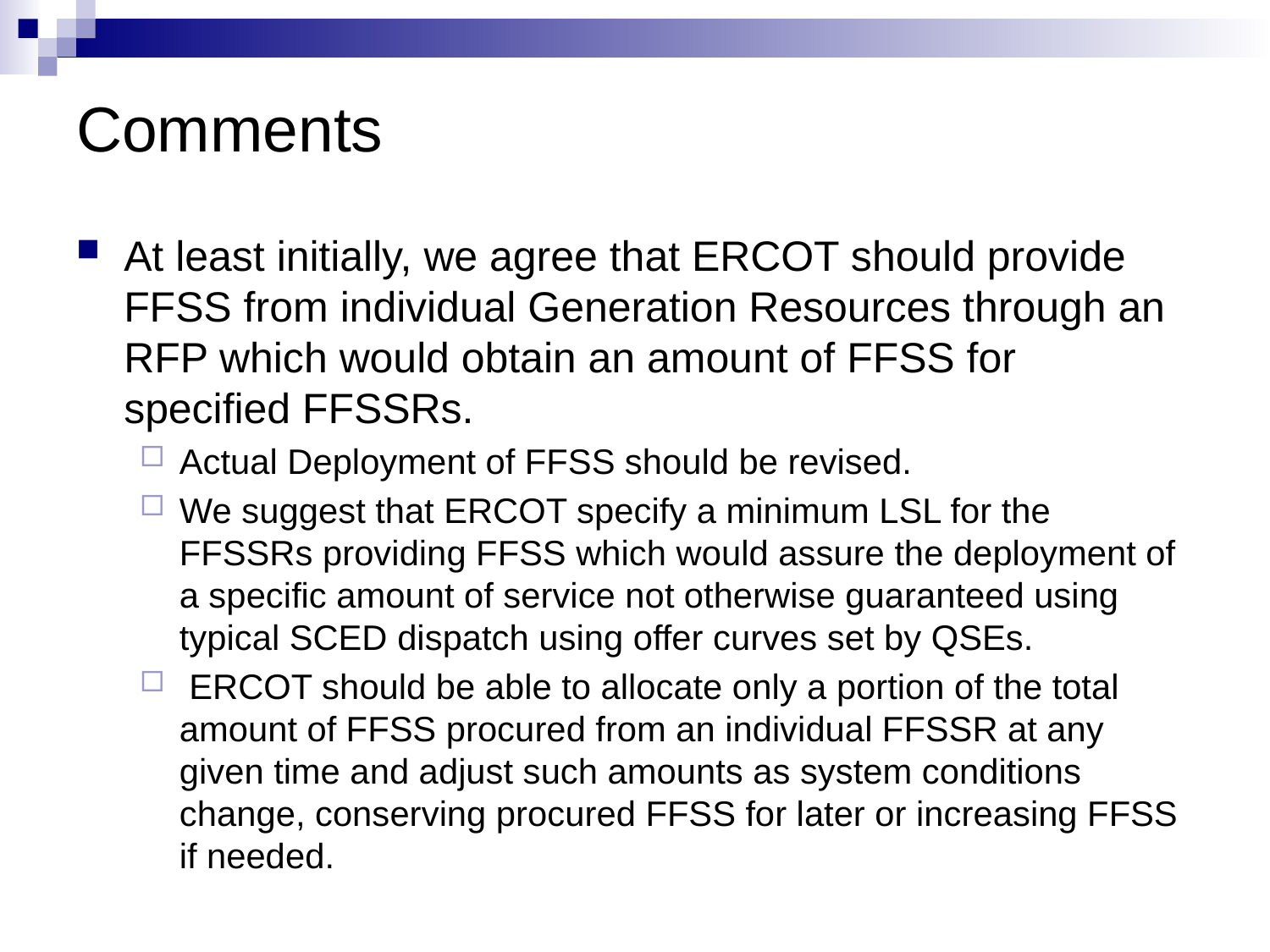

# Comments
At least initially, we agree that ERCOT should provide FFSS from individual Generation Resources through an RFP which would obtain an amount of FFSS for specified FFSSRs.
Actual Deployment of FFSS should be revised.
We suggest that ERCOT specify a minimum LSL for the FFSSRs providing FFSS which would assure the deployment of a specific amount of service not otherwise guaranteed using typical SCED dispatch using offer curves set by QSEs.
 ERCOT should be able to allocate only a portion of the total amount of FFSS procured from an individual FFSSR at any given time and adjust such amounts as system conditions change, conserving procured FFSS for later or increasing FFSS if needed.